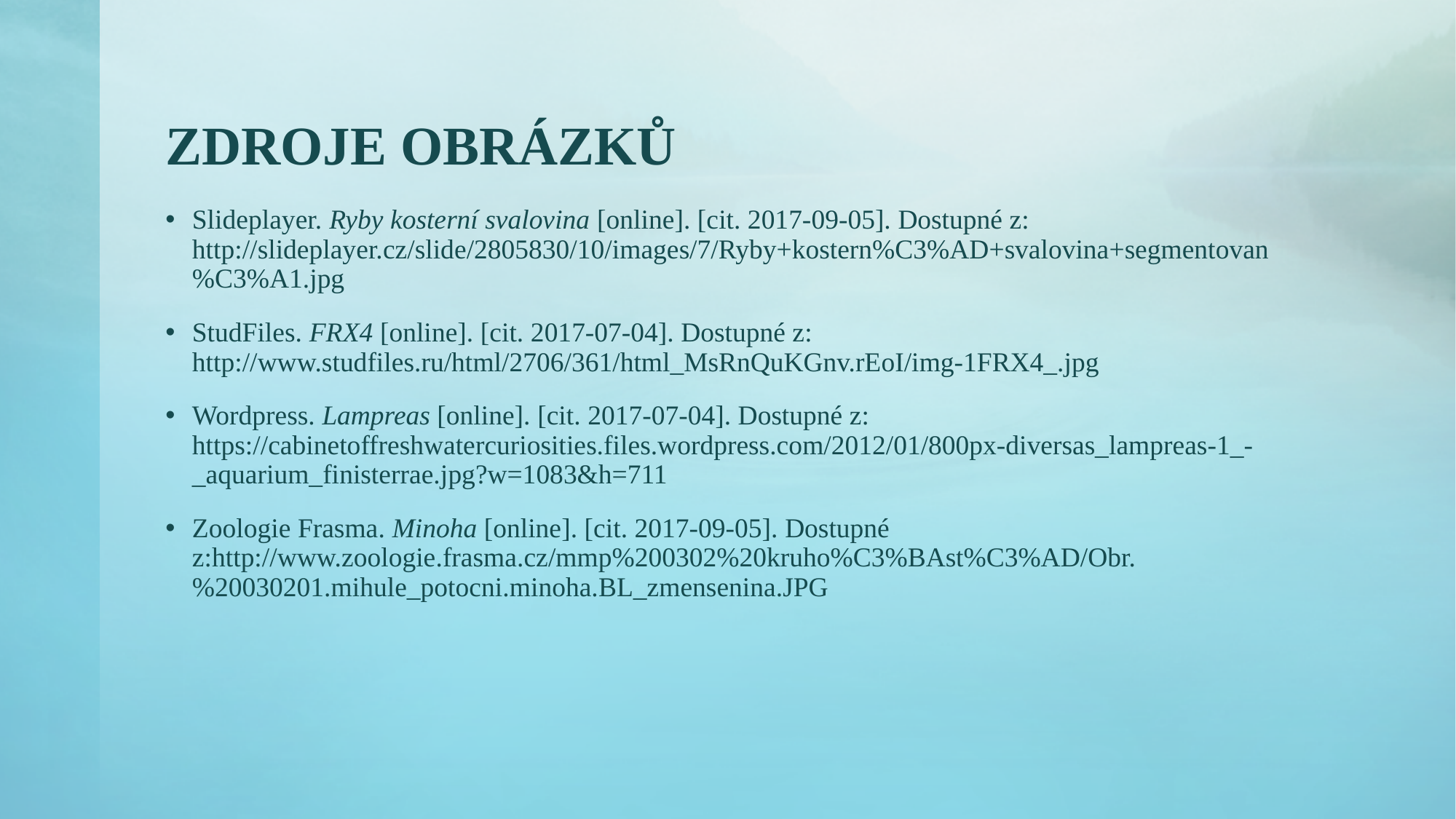

# ZDROJE OBRÁZKŮ
Slideplayer. Ryby kosterní svalovina [online]. [cit. 2017-09-05]. Dostupné z: http://slideplayer.cz/slide/2805830/10/images/7/Ryby+kostern%C3%AD+svalovina+segmentovan%C3%A1.jpg
StudFiles. FRX4 [online]. [cit. 2017-07-04]. Dostupné z: http://www.studfiles.ru/html/2706/361/html_MsRnQuKGnv.rEoI/img-1FRX4_.jpg
Wordpress. Lampreas [online]. [cit. 2017-07-04]. Dostupné z: https://cabinetoffreshwatercuriosities.files.wordpress.com/2012/01/800px-diversas_lampreas-1_-_aquarium_finisterrae.jpg?w=1083&h=711
Zoologie Frasma. Minoha [online]. [cit. 2017-09-05]. Dostupné z:http://www.zoologie.frasma.cz/mmp%200302%20kruho%C3%BAst%C3%AD/Obr.%20030201.mihule_potocni.minoha.BL_zmensenina.JPG